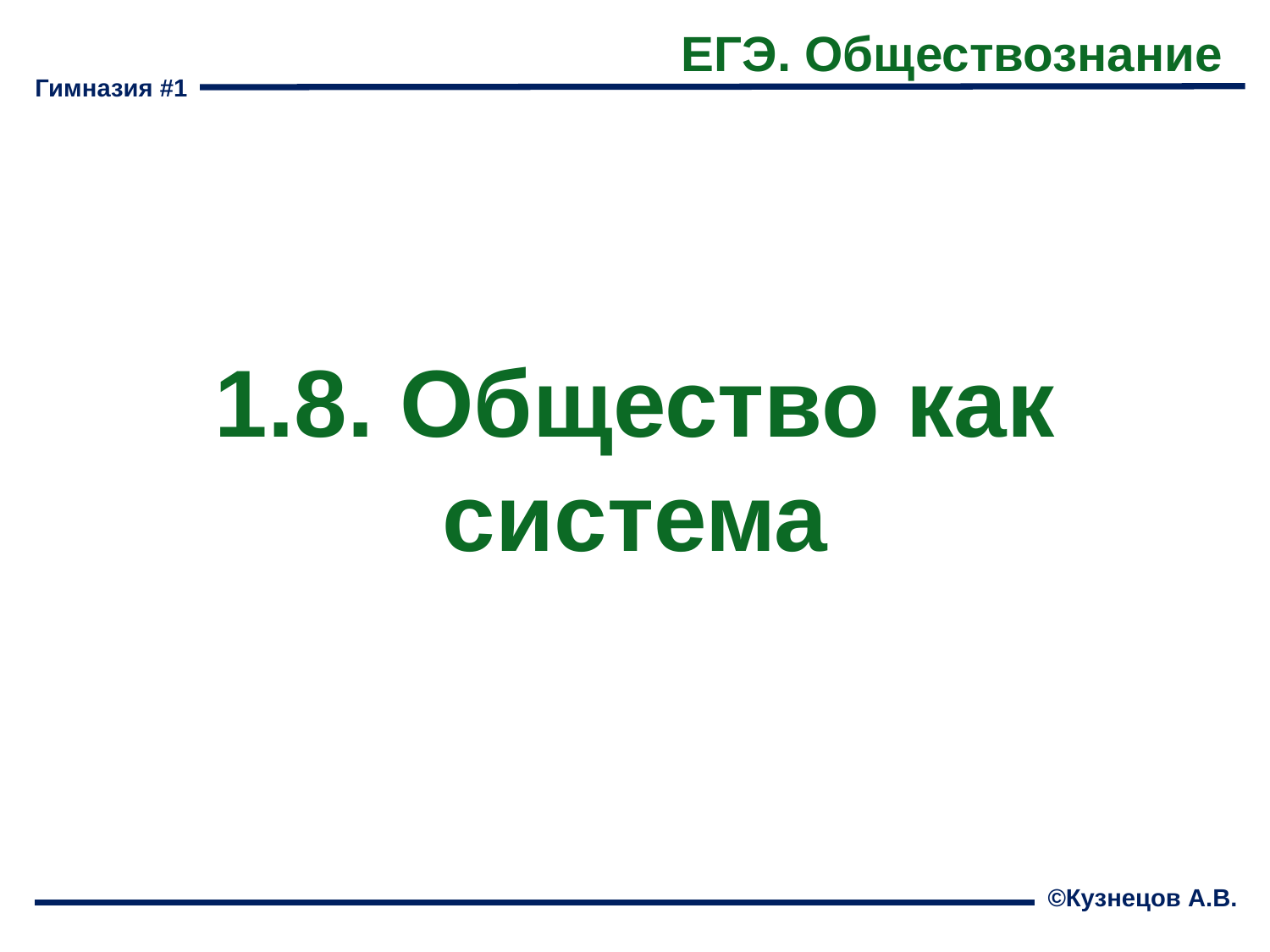

ЕГЭ. Обществознание
Гимназия #1
1.8. Общество как система
©Кузнецов А.В.